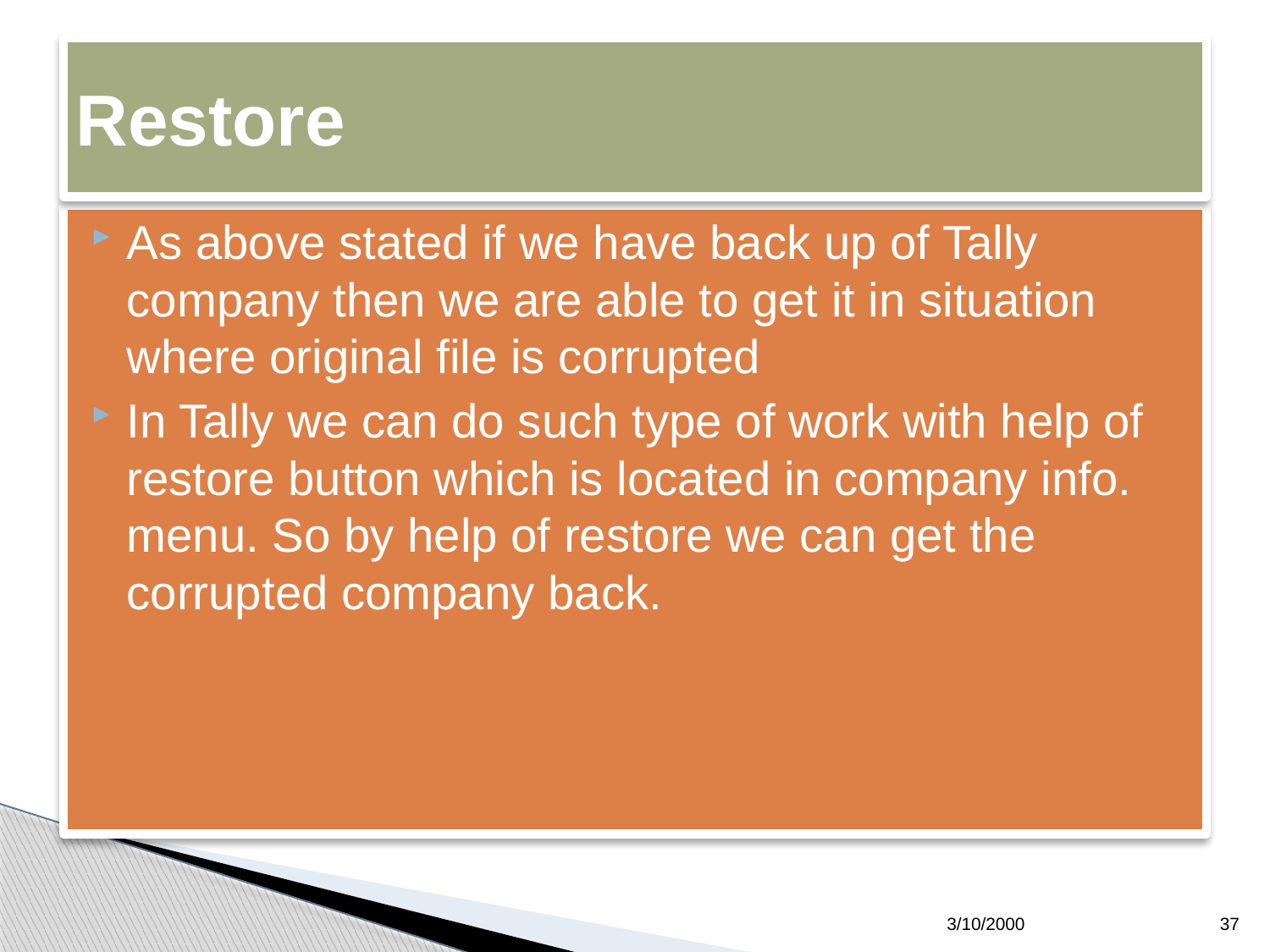

# Restore
As above stated if we have back up of Tally company then we are able to get it in situation where original file is corrupted
In Tally we can do such type of work with help of restore button which is located in company info. menu. So by help of restore we can get the corrupted company back.
3/10/2000
37